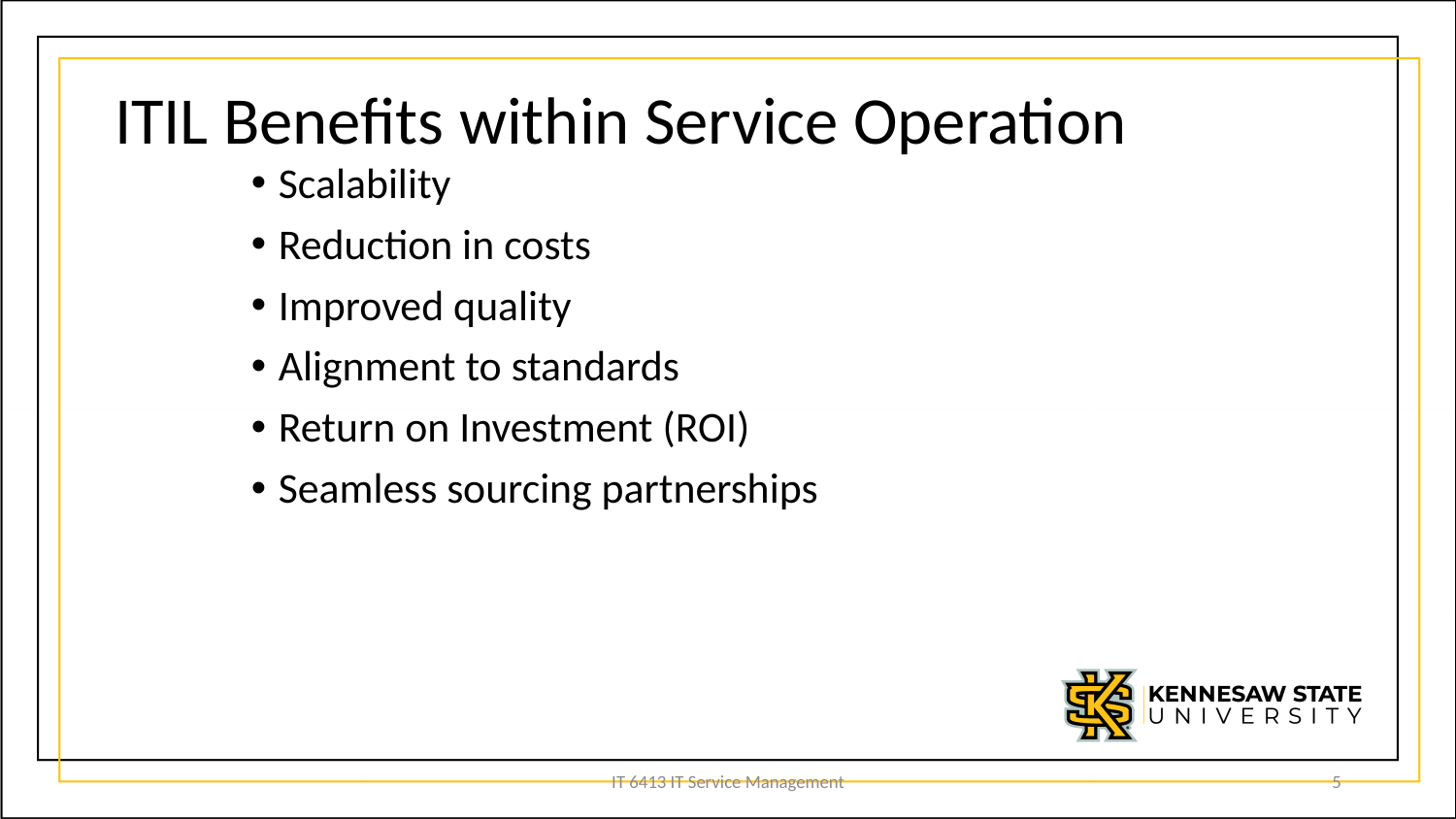

# ITIL Benefits within Service Operation
Scalability
Reduction in costs
Improved quality
Alignment to standards
Return on Investment (ROI)
Seamless sourcing partnerships
IT 6413 IT Service Management
5